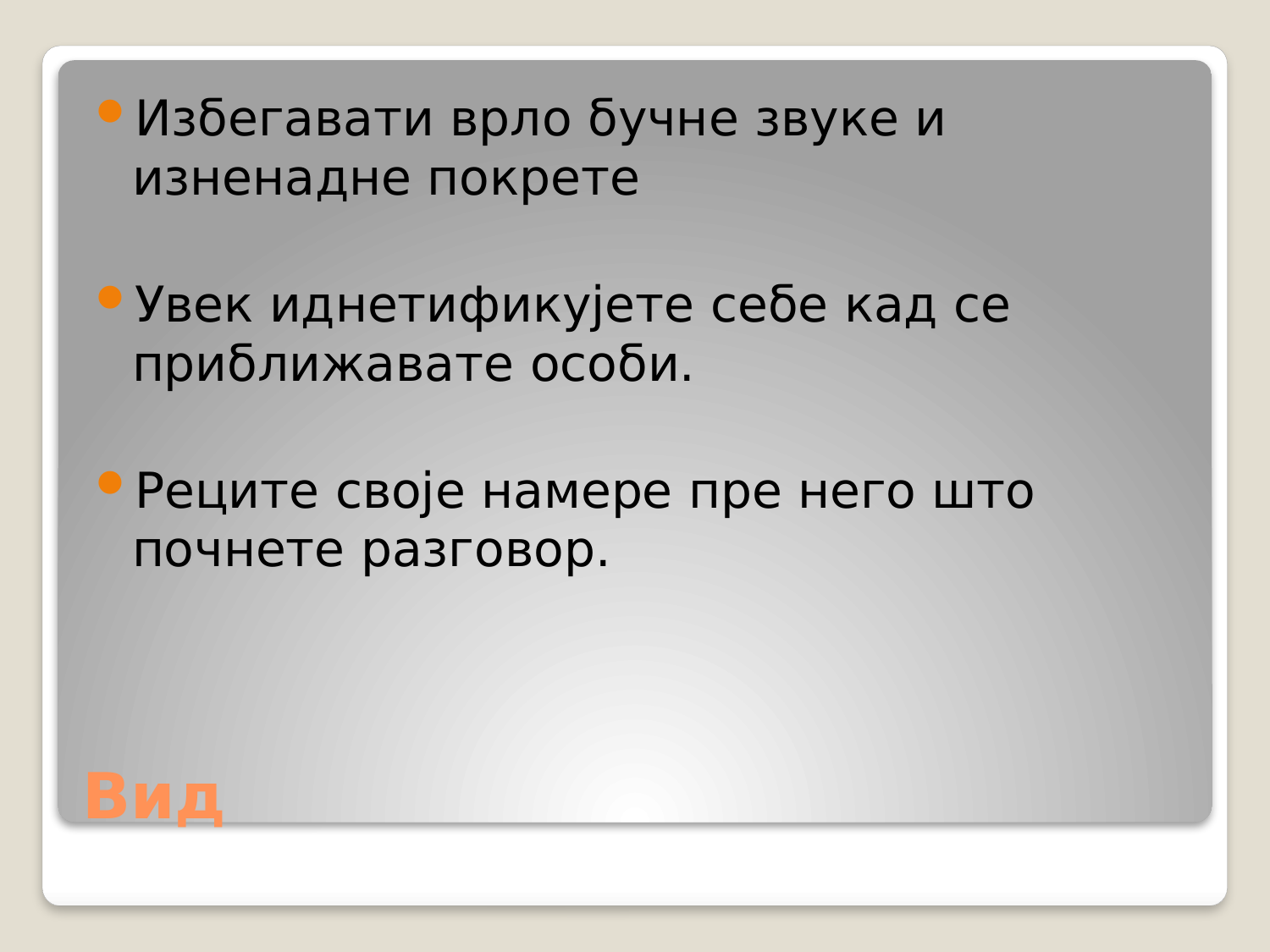

Избегaвати врло бучне звуке и изненадне покрете

Увек иднетификујете себе кад се приближавате особи.

Реците своје намере пре него што почнете разговор.
# Вид